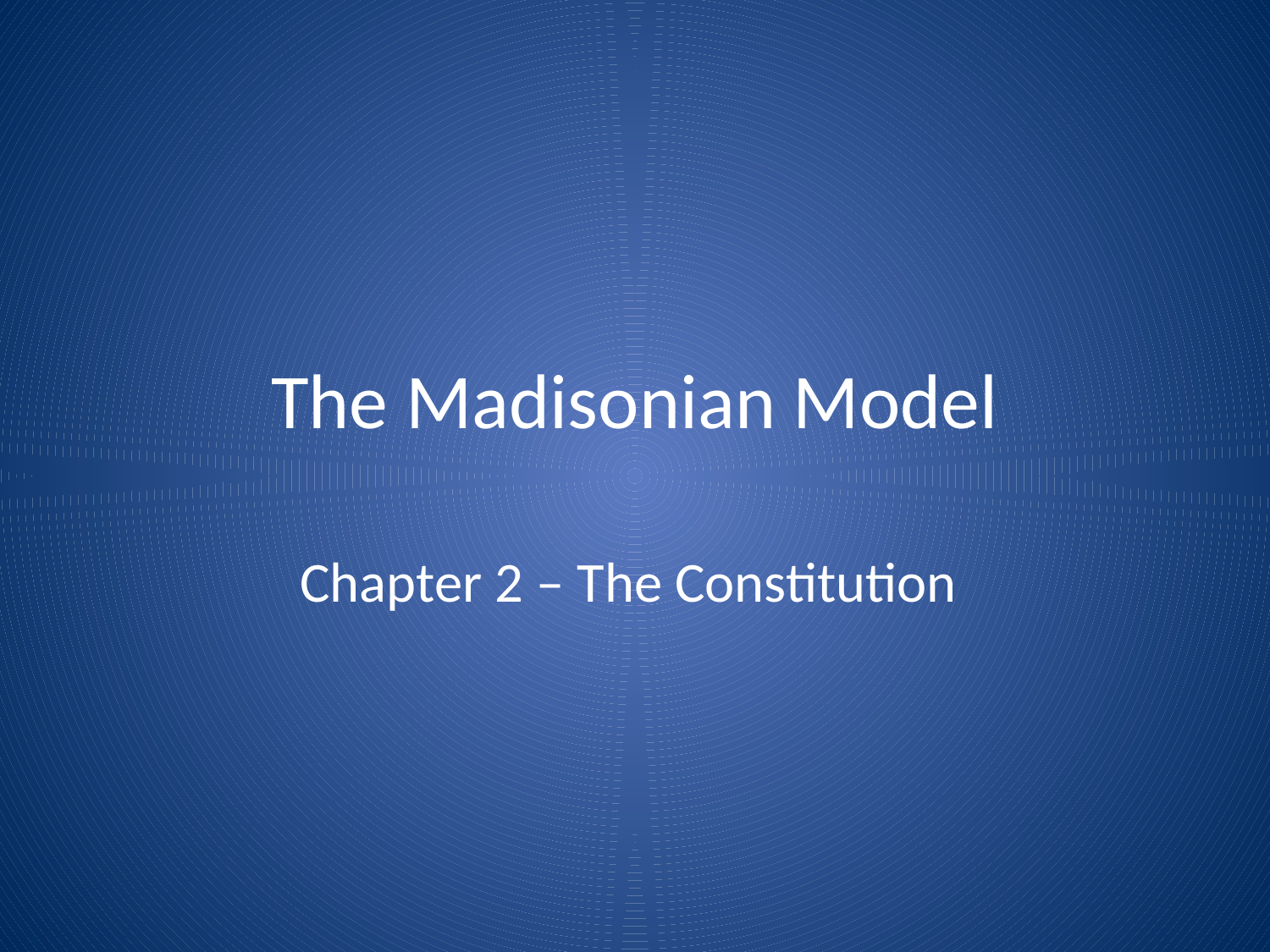

# The Madisonian Model
Chapter 2 – The Constitution